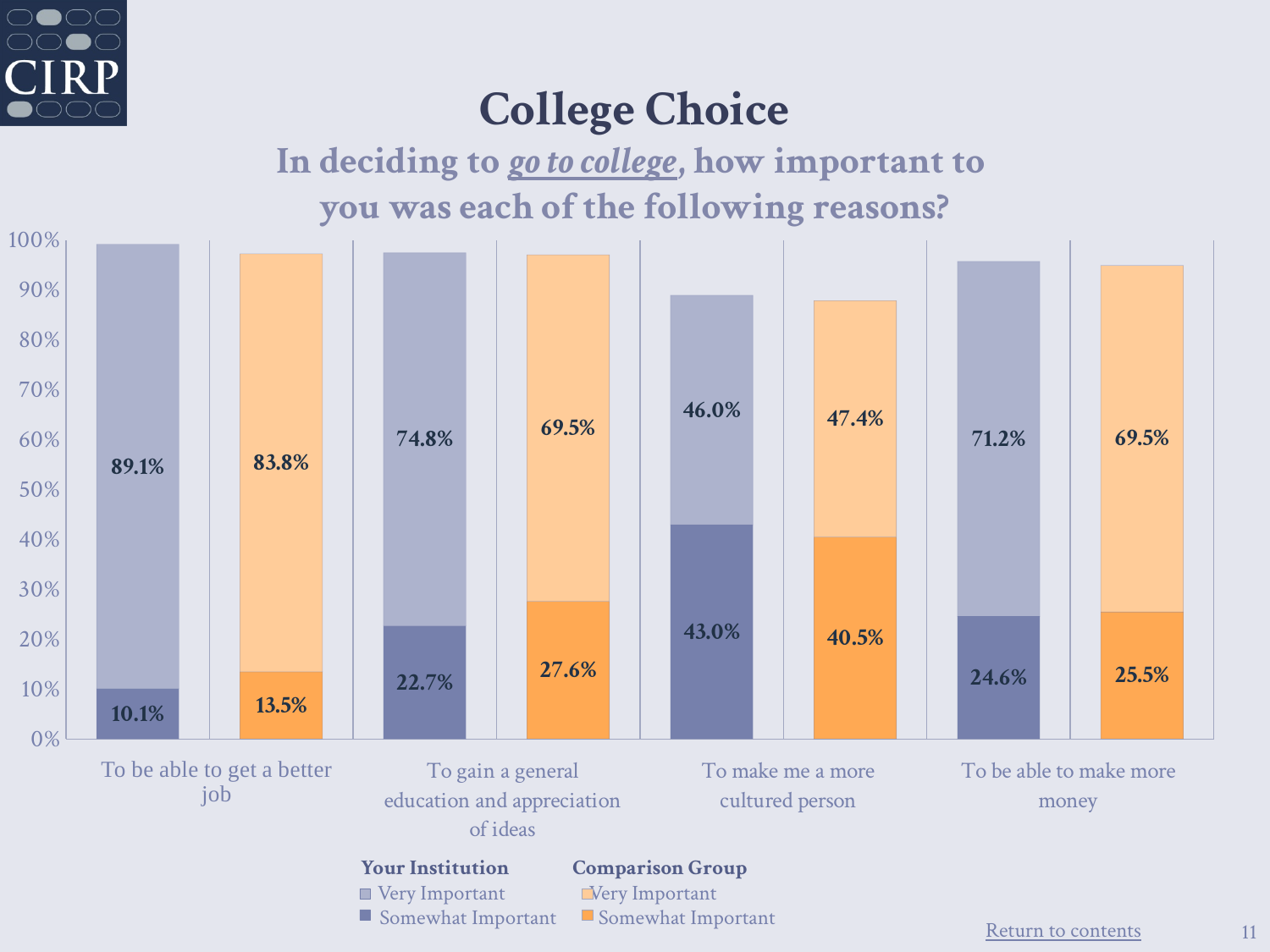

# College Choice In deciding to go to college, how important to you was each of the following reasons?

### Chart

| Category | Somewhat Important | Very Important |
|---|---|---|
| Your Institution | 0.101 | 0.891 |
| Comparison Group | 0.135 | 0.838 |
| Your Institution | 0.227 | 0.748 |
| Comparison Group | 0.276 | 0.695 |
| Your Institution | 0.43 | 0.46 |
| Comparison Group | 0.405 | 0.474 |
| Your Institution | 0.246 | 0.712 |
| Comparison Group | 0.255 | 0.695 |
 Your Institution               Comparison Group
     Very Important                  Very Important
     Somewhat Important         Somewhat Important
11